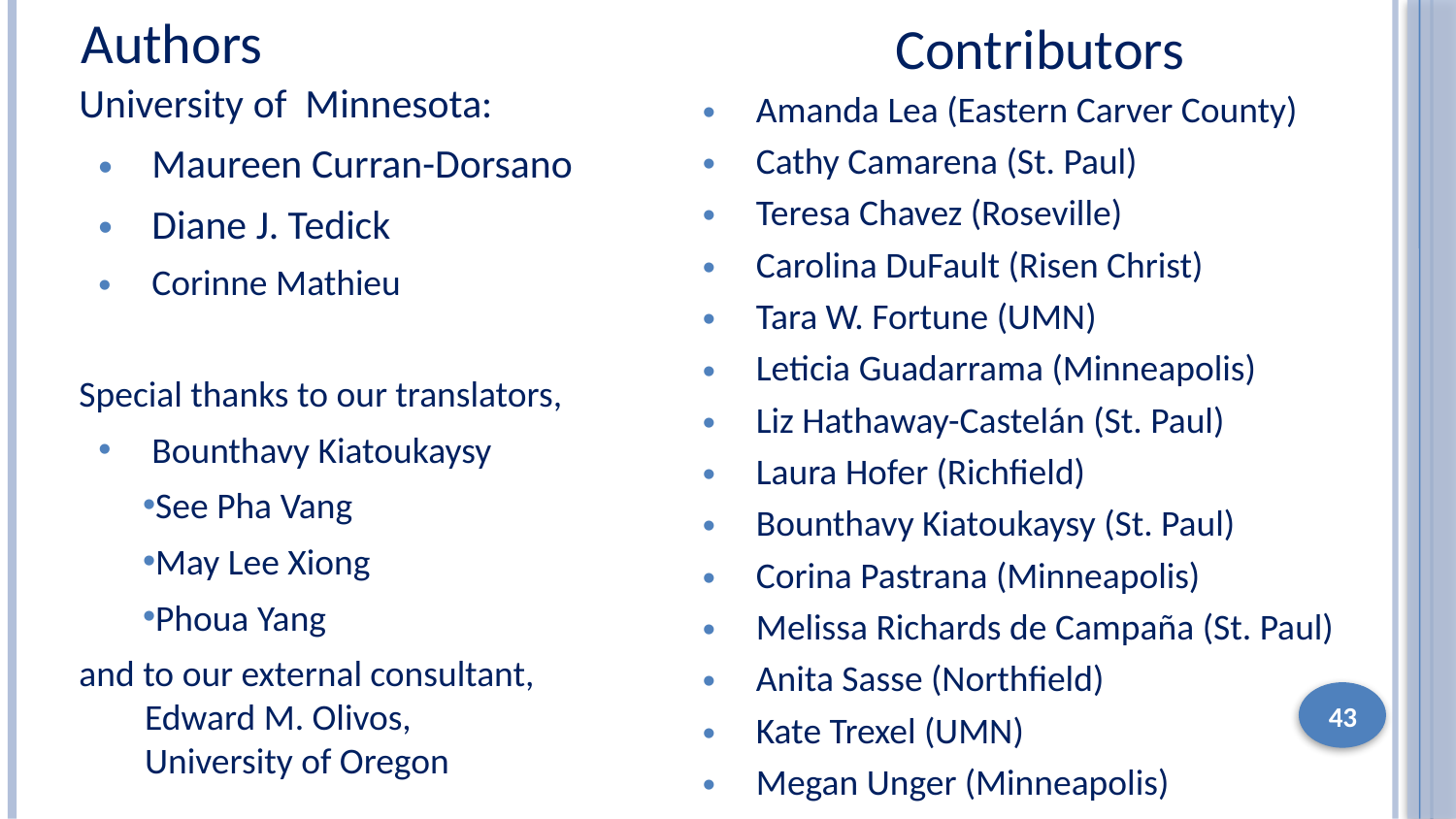

Authors
 Contributors
University of  Minnesota:
Maureen Curran-Dorsano
Diane J. Tedick
Corinne Mathieu

Special thanks to our translators,
Bounthavy Kiatoukaysy
See Pha Vang
May Lee Xiong
Phoua Yang
and to our external consultant,
        Edward M. Olivos,
        University of Oregon

Amanda Lea (Eastern Carver County)
Cathy Camarena (St. Paul)
Teresa Chavez (Roseville)
Carolina DuFault (Risen Christ)
Tara W. Fortune (UMN)
Leticia Guadarrama (Minneapolis)
Liz Hathaway-Castelán (St. Paul)
Laura Hofer (Richfield)
Bounthavy Kiatoukaysy (St. Paul)
Corina Pastrana (Minneapolis)
Melissa Richards de Campaña (St. Paul)
Anita Sasse (Northfield)
Kate Trexel (UMN)
Megan Unger (Minneapolis)

43